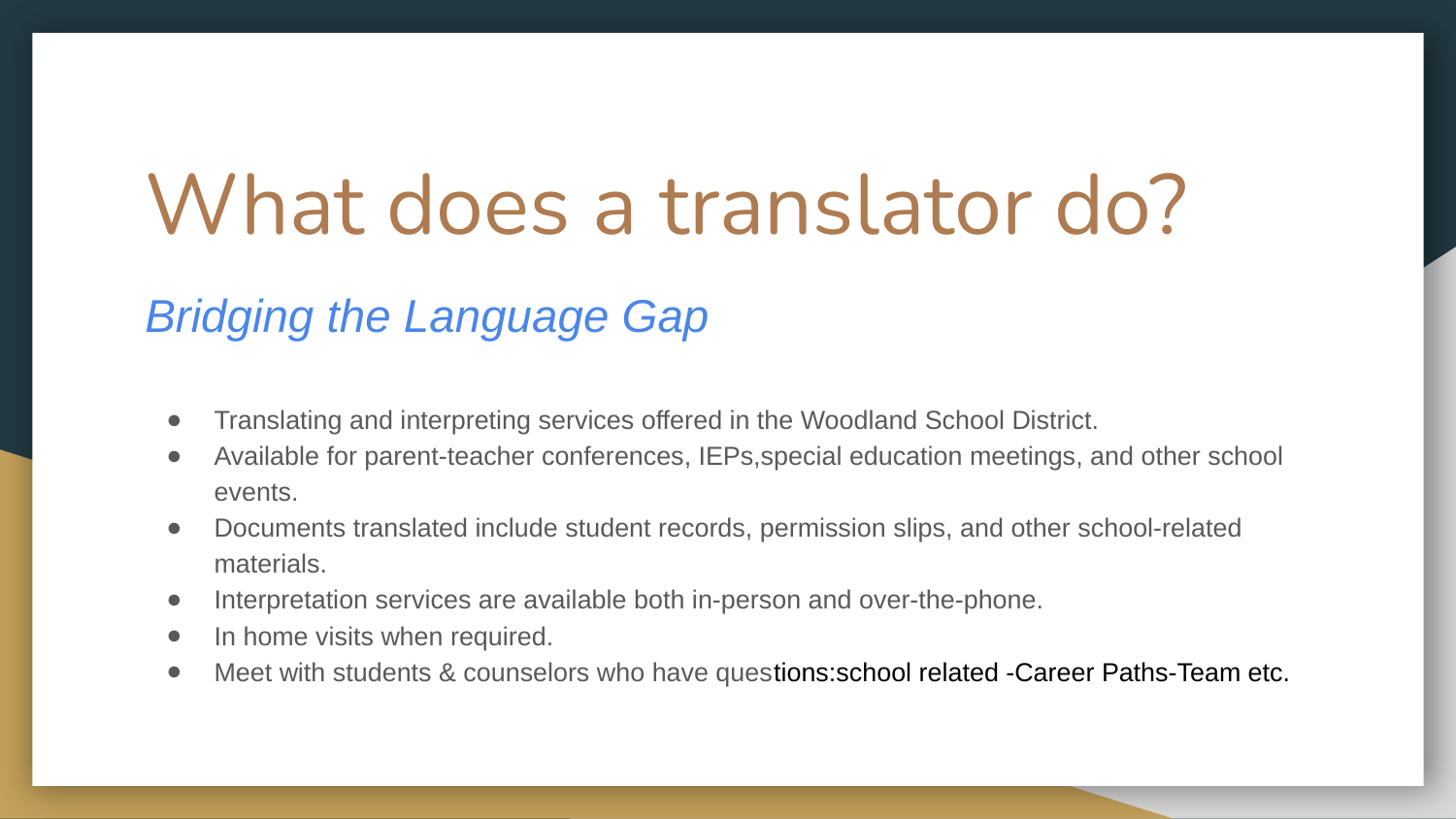

# What does a translator do?
Bridging the Language Gap

Translating and interpreting services offered in the Woodland School District.
Available for parent-teacher conferences, IEPs,special education meetings, and other school events.
Documents translated include student records, permission slips, and other school-related materials.
Interpretation services are available both in-person and over-the-phone.
In home visits when required.
Meet with students & counselors who have questions:school related -Career Paths-Team etc.